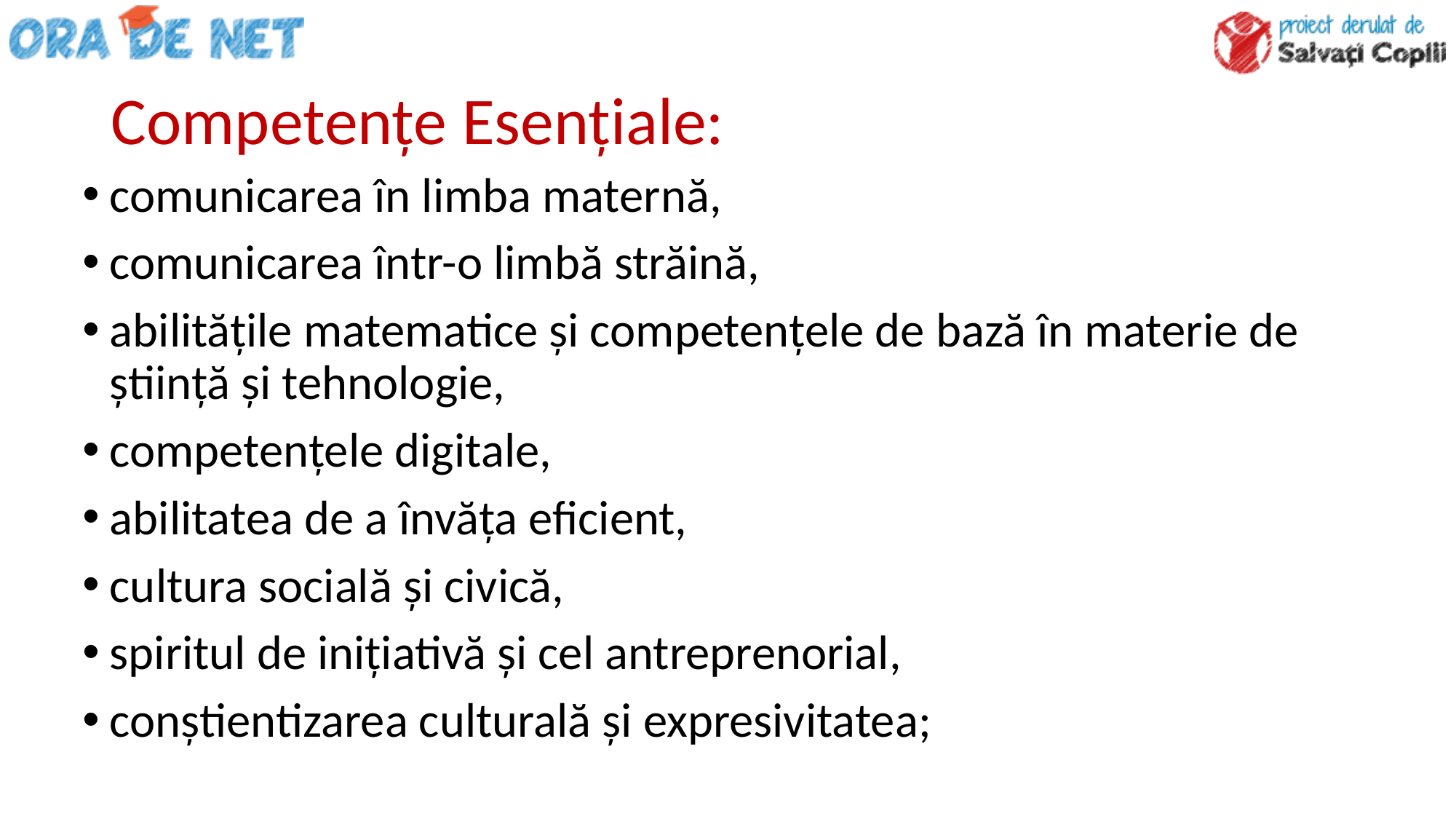

# Competențe Esențiale:
comunicarea în limba maternă,
comunicarea într-o limbă străină,
abilitățile matematice și competențele de bază în materie de știință și tehnologie,
competențele digitale,
abilitatea de a învăța eficient,
cultura socială și civică,
spiritul de inițiativă și cel antreprenorial,
conștientizarea culturală și expresivitatea;